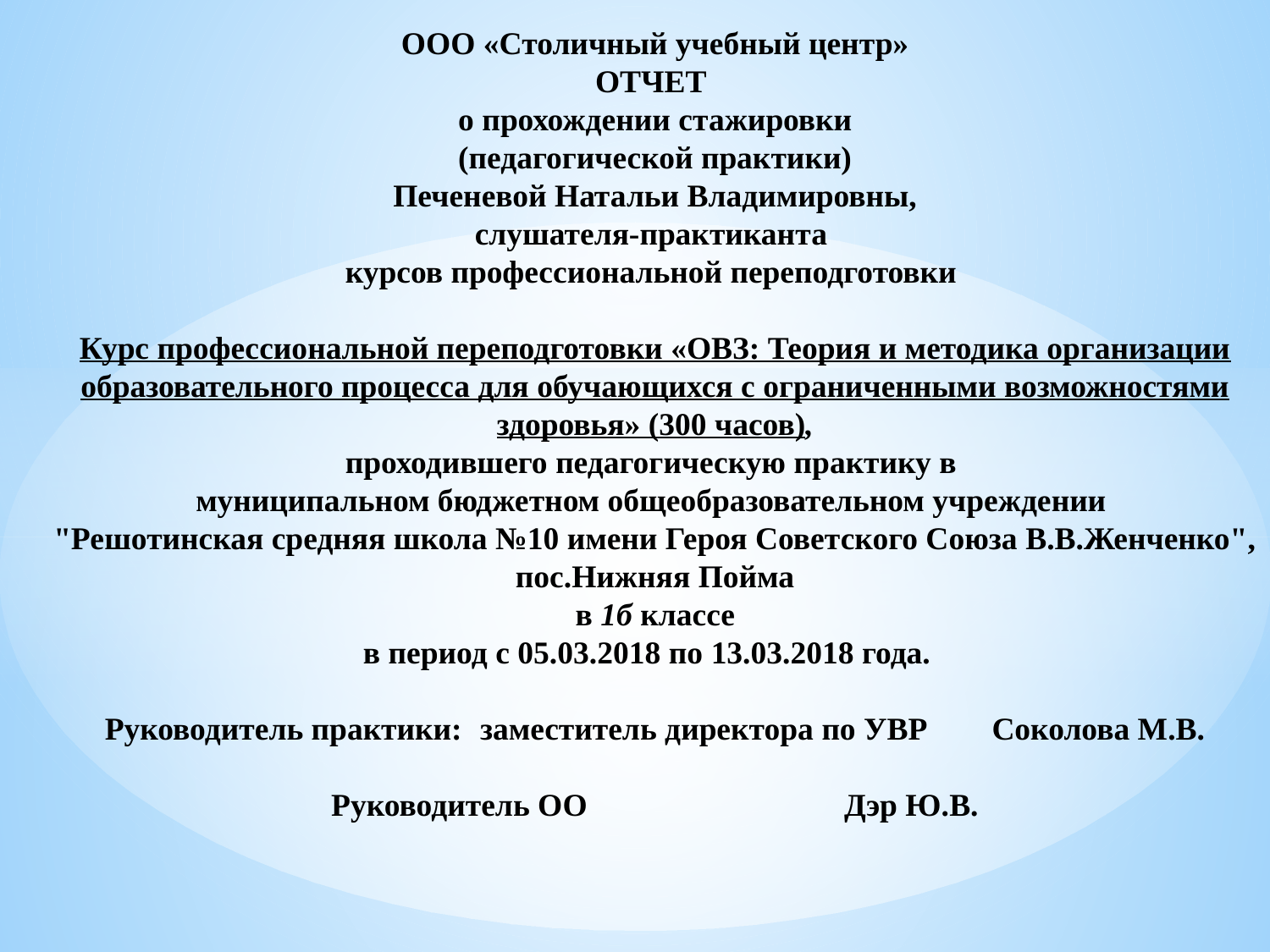

# ООО «Столичный учебный центр» ОТЧЕТ о прохождении стажировки (педагогической практики) Печеневой Натальи Владимировны, слушателя-практиканта курсов профессиональной переподготовки   Курс профессиональной переподготовки «ОВЗ: Теория и методика организации образовательного процесса для обучающихся с ограниченными возможностями здоровья» (300 часов), проходившего педагогическую практику в муниципальном бюджетном общеобразовательном учреждении "Решотинская средняя школа №10 имени Героя Советского Союза В.В.Женченко", пос.Нижняя Пойма в 1б классе в период с 05.03.2018 по 13.03.2018 года.     Руководитель практики:   заместитель директора по УВР        Соколова М.В.   Руководитель ОО                                Дэр Ю.В.